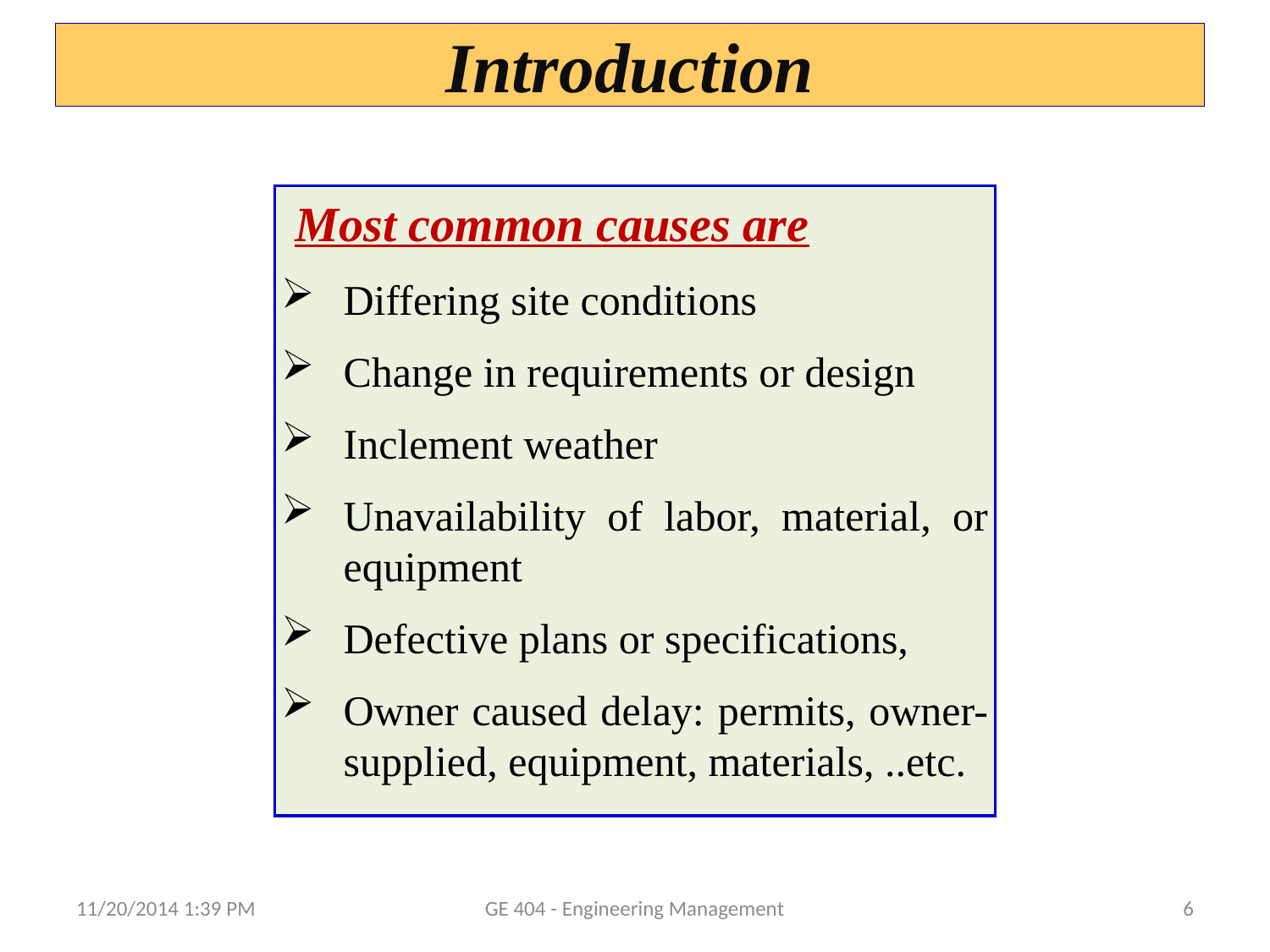

# Introduction
Most common causes are
Differing site conditions
Change in requirements or design
Inclement weather
Unavailability of labor, material, or equipment
Defective plans or specifications,
Owner caused delay: permits, owner-supplied, equipment, materials, ..etc.
11/20/2014 1:39 PM
GE 404 - Engineering Management
6